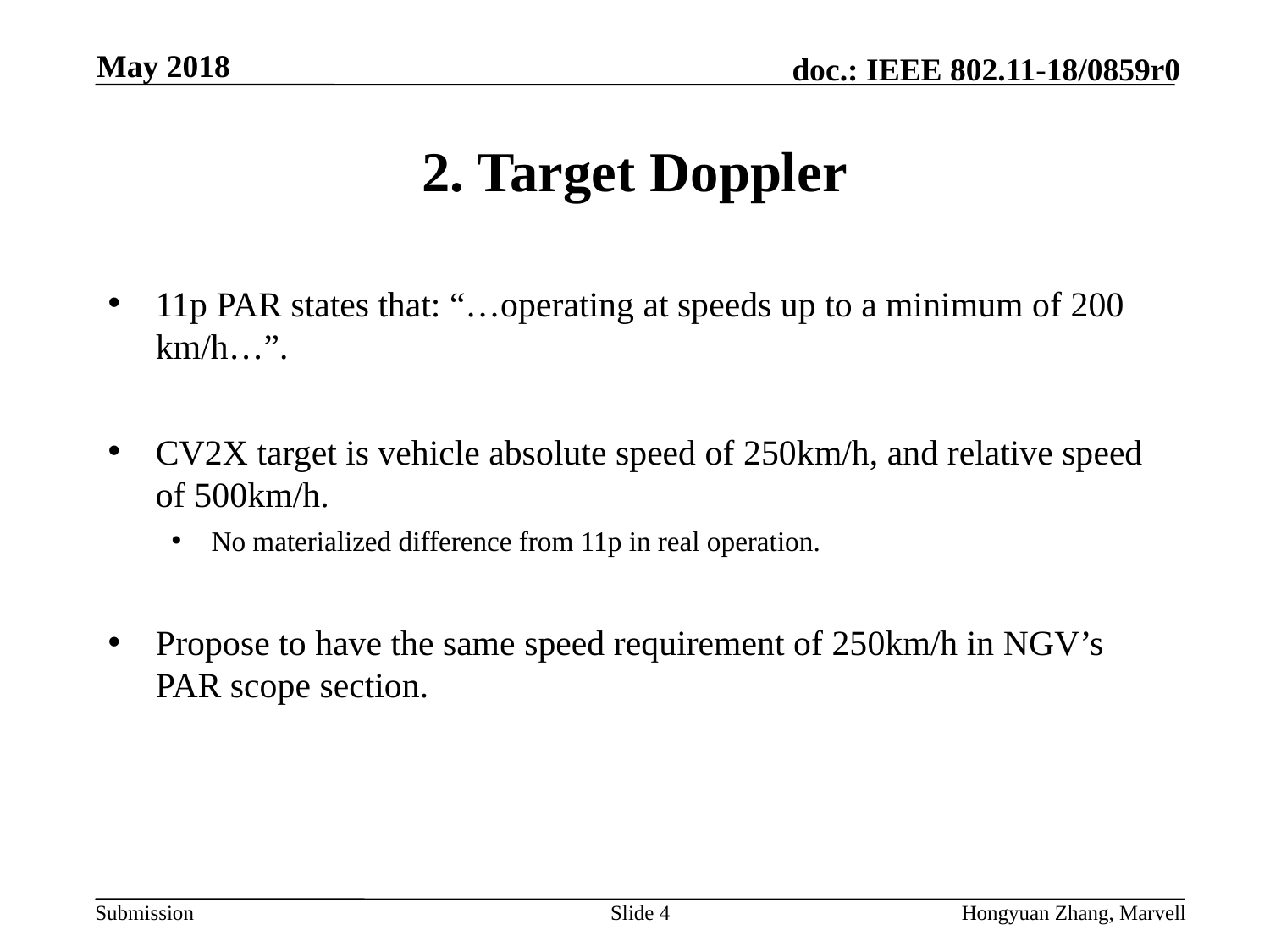

May 2018
# 2. Target Doppler
11p PAR states that: “…operating at speeds up to a minimum of 200 km/h…”.

CV2X target is vehicle absolute speed of 250km/h, and relative speed of 500km/h.
No materialized difference from 11p in real operation.

Propose to have the same speed requirement of 250km/h in NGV’s PAR scope section.
Slide 4
Hongyuan Zhang, Marvell